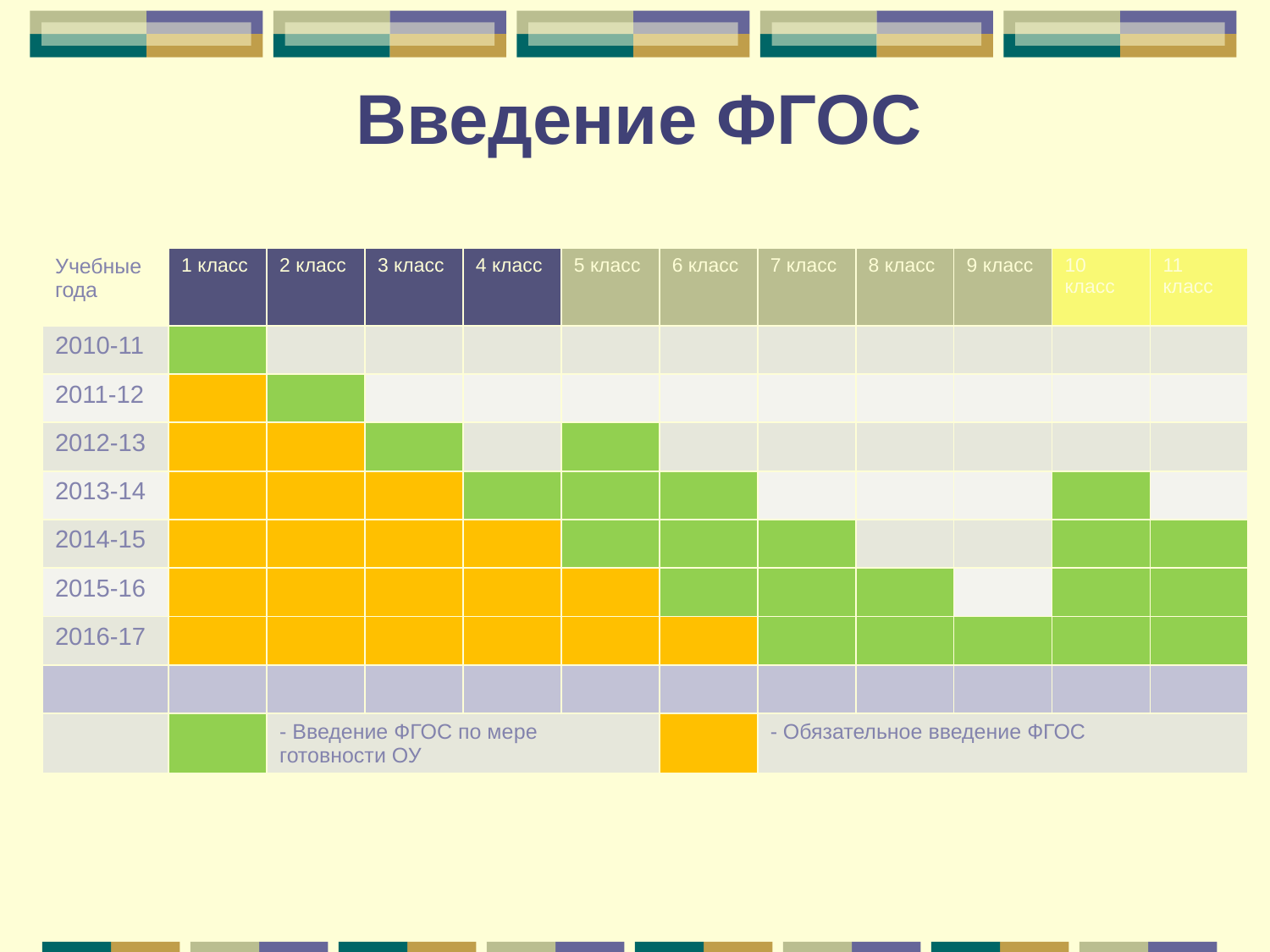

# Введение ФГОС
| Учебные года | 1 класс | 2 класс | 3 класс | 4 класс | 5 класс | 6 класс | 7 класс | 8 класс | 9 класс | 10 класс | 11 класс |
| --- | --- | --- | --- | --- | --- | --- | --- | --- | --- | --- | --- |
| 2010-11 |  |  |  |  |  |  |  |  |  |  |  |
| 2011-12 |  |  |  |  |  |  |  |  |  |  |  |
| 2012-13 |  |  |  |  |  |  |  |  |  |  |  |
| 2013-14 |  |  |  |  |  |  |  |  |  |  |  |
| 2014-15 |  |  |  |  |  |  |  |  |  |  |  |
| 2015-16 |  |  |  |  |  |  |  |  |  |  |  |
| 2016-17 |  |  |  |  |  |  |  |  |  |  |  |
|  |  |  |  |  |  |  |  |  |  |  |  |
|  |  | - Введение ФГОС по мере готовности ОУ |  |  |  |  | - Обязательное введение ФГОС |  |  |  |  |